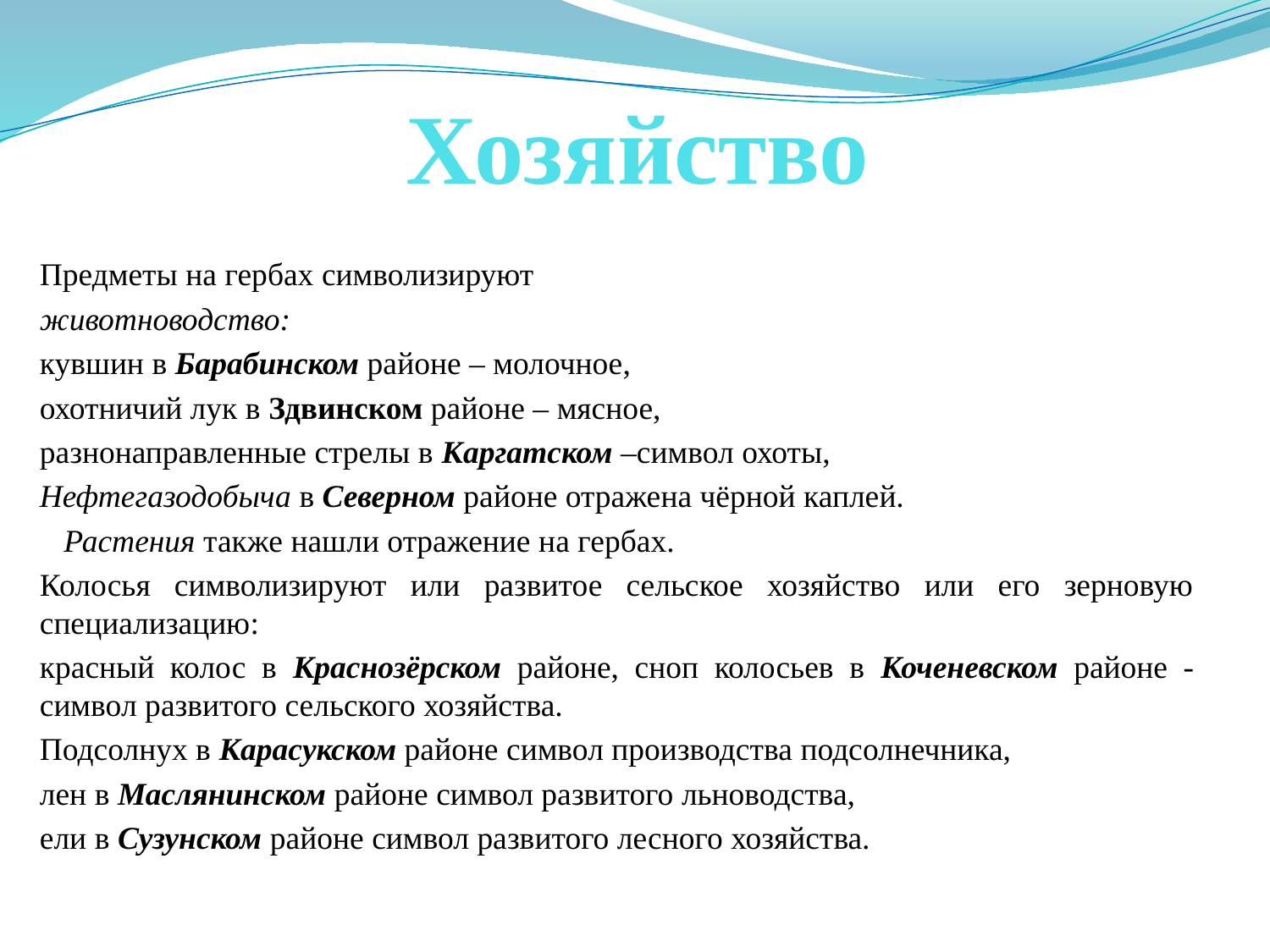

# Хозяйство
Предметы на гербах символизируют
животноводство:
кувшин в Барабинском районе – молочное,
охотничий лук в Здвинском районе – мясное,
разнонаправленные стрелы в Каргатском –символ охоты,
Нефтегазодобыча в Северном районе отражена чёрной каплей.
   Растения также нашли отражение на гербах.
Колосья символизируют или развитое сельское хозяйство или его зерновую специализацию:
красный колос в Краснозёрском районе, сноп колосьев в Коченевском районе - символ развитого сельского хозяйства.
Подсолнух в Карасукском районе символ производства подсолнечника,
лен в Маслянинском районе символ развитого льноводства,
ели в Сузунском районе символ развитого лесного хозяйства.